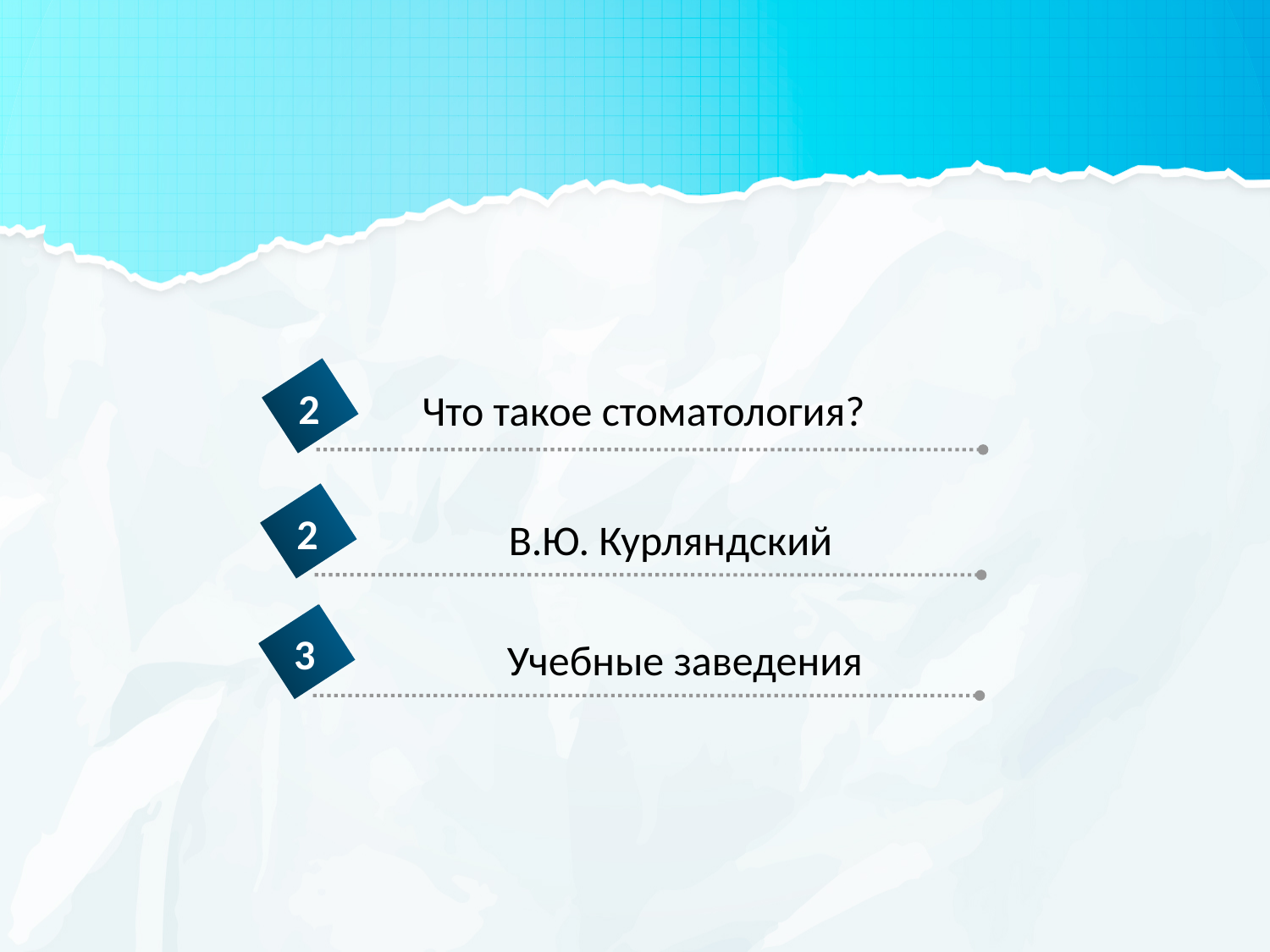

#

2
Что такое стоматология?

2
В.Ю. Курляндский

3
Учебные заведения